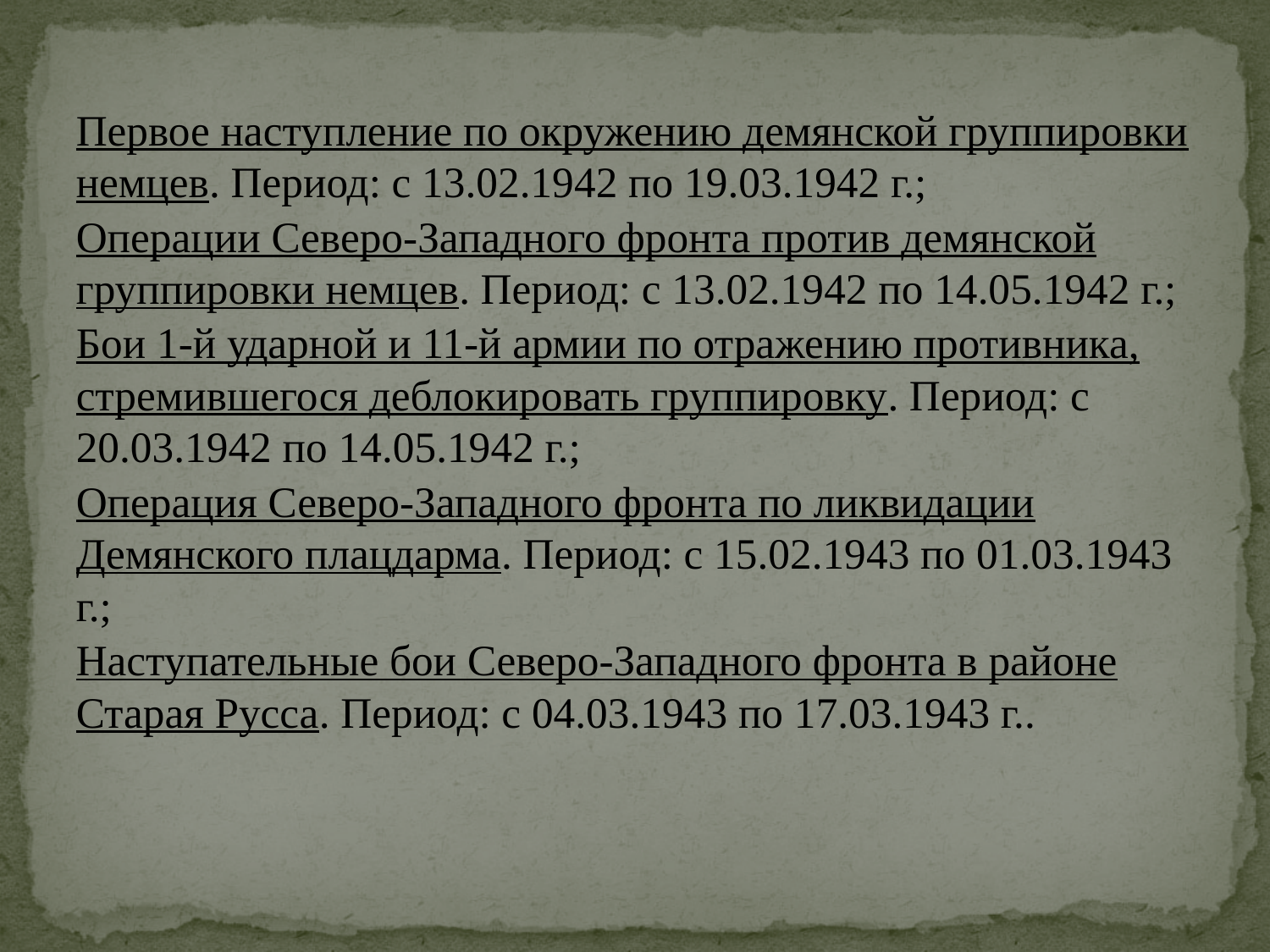

Первое наступление по окружению демянской группировки немцев. Период: c 13.02.1942 по 19.03.1942 г.;
Операции Северо-Западного фронта против демянской группировки немцев. Период: c 13.02.1942 по 14.05.1942 г.;
Бои 1-й ударной и 11-й армии по отражению противника, стремившегося деблокировать группировку. Период: c 20.03.1942 по 14.05.1942 г.;
Операция Северо-Западного фронта по ликвидации Демянского плацдарма. Период: c 15.02.1943 по 01.03.1943 г.;
Наступательные бои Северо-Западного фронта в районе Старая Русса. Период: c 04.03.1943 по 17.03.1943 г..